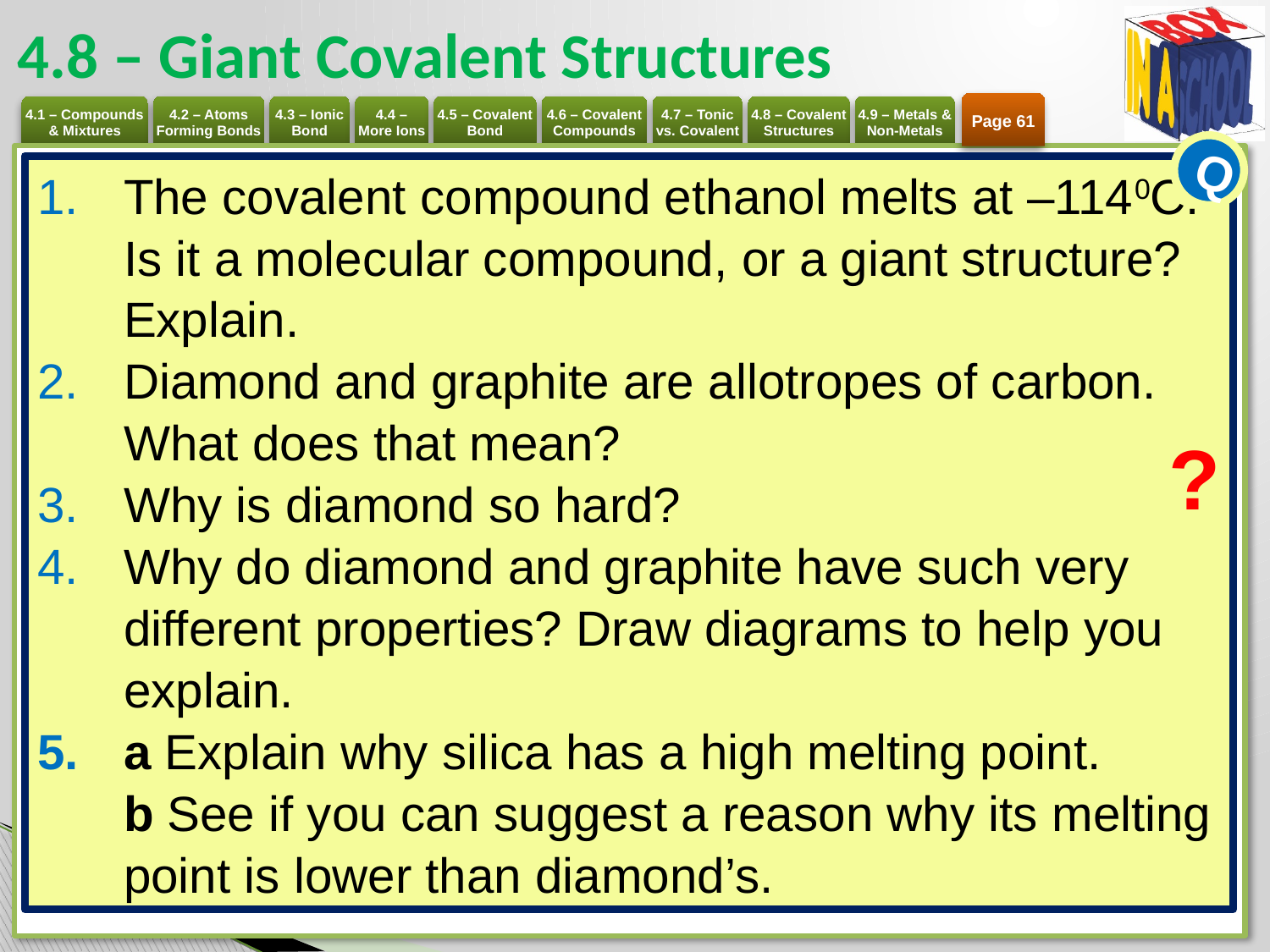

# 4.8 – Giant Covalent Structures
Page 61
Q
The covalent compound ethanol melts at –1140C. Is it a molecular compound, or a giant structure? Explain.
Diamond and graphite are allotropes of carbon. What does that mean?
Why is diamond so hard?
Why do diamond and graphite have such very different properties? Draw diagrams to help you explain.
a Explain why silica has a high melting point.
b See if you can suggest a reason why its melting point is lower than diamond’s.
?